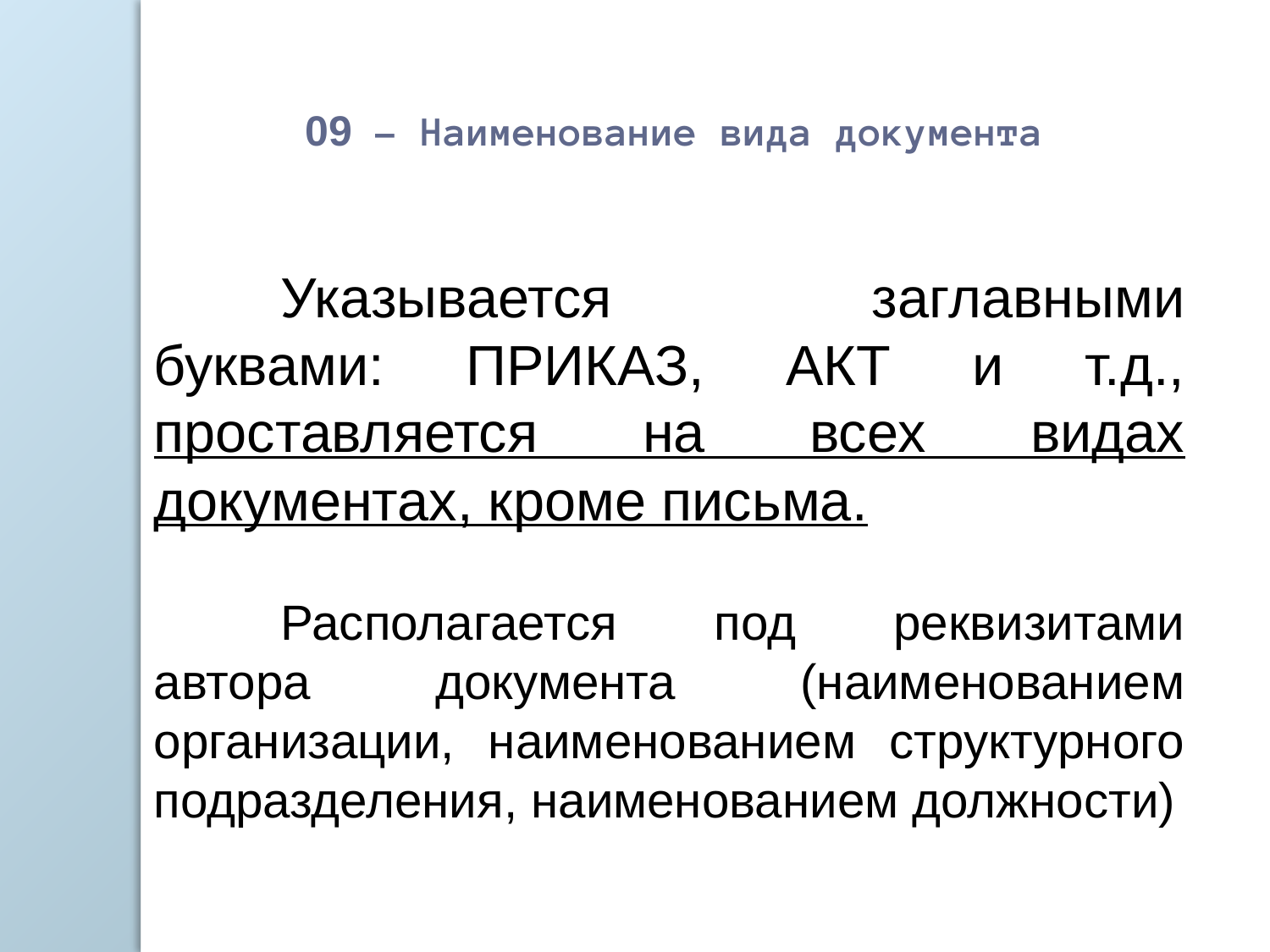

09 – Наименование вида документа

	Указывается заглавными буквами: ПРИКАЗ, АКТ и т.д., проставляется на всех видах документах, кроме письма.

	Располагается под реквизитами автора документа (наименованием организации, наименованием структурного подразделения, наименованием должности)